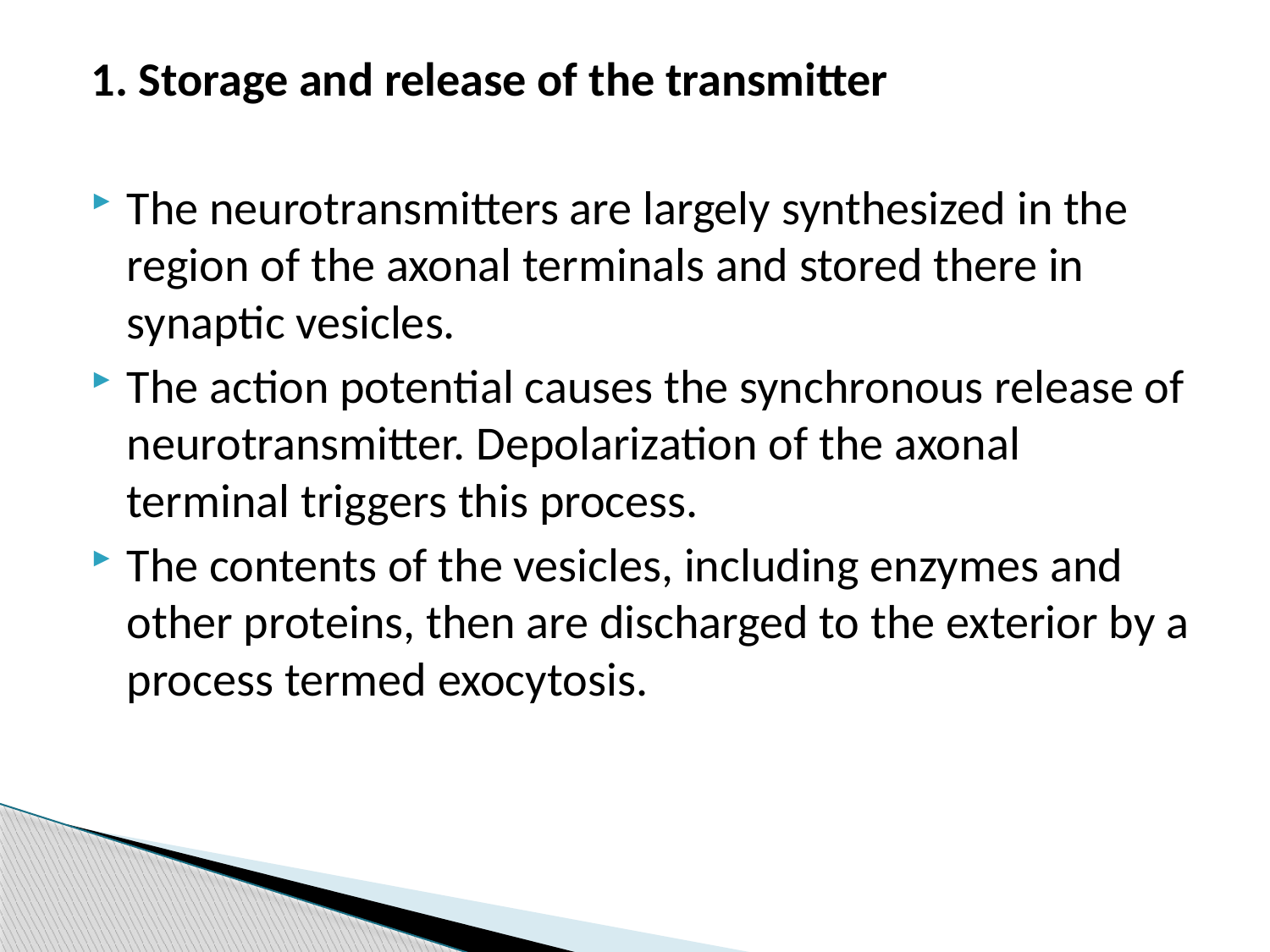

1. Storage and release of the transmitter

The neurotransmitters are largely synthesized in the region of the axonal terminals and stored there in synaptic vesicles.
The action potential causes the synchronous release of neurotransmitter. Depolarization of the axonal terminal triggers this process.
The contents of the vesicles, including enzymes and other proteins, then are discharged to the exterior by a process termed exocytosis.